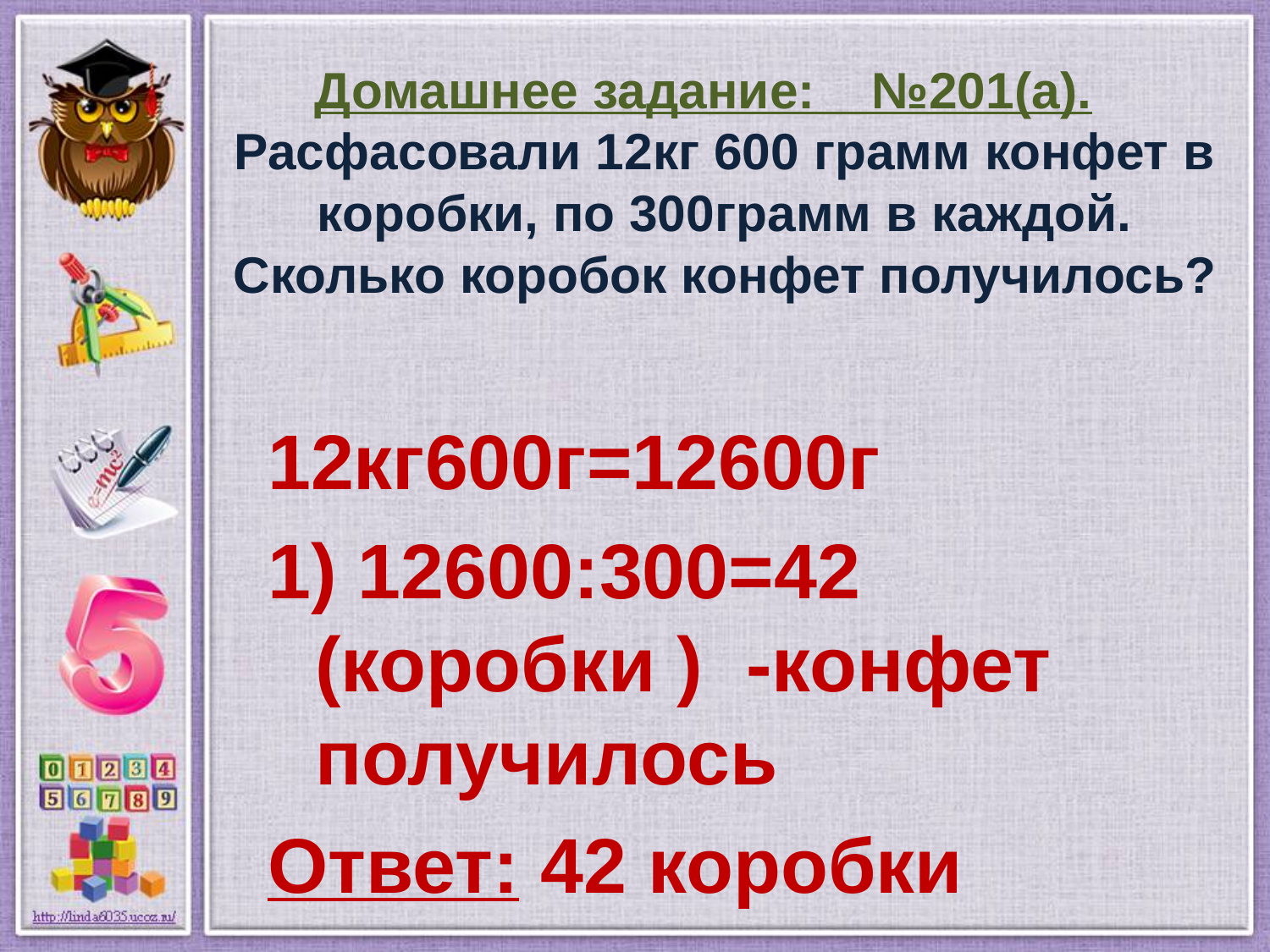

# Домашнее задание:    №201(а). Расфасовали 12кг 600 грамм конфет в коробки, по 300грамм в каждой. Сколько коробок конфет получилось?
12кг600г=12600г
1) 12600:300=42 (коробки )  -конфет получилось
Ответ: 42 коробки